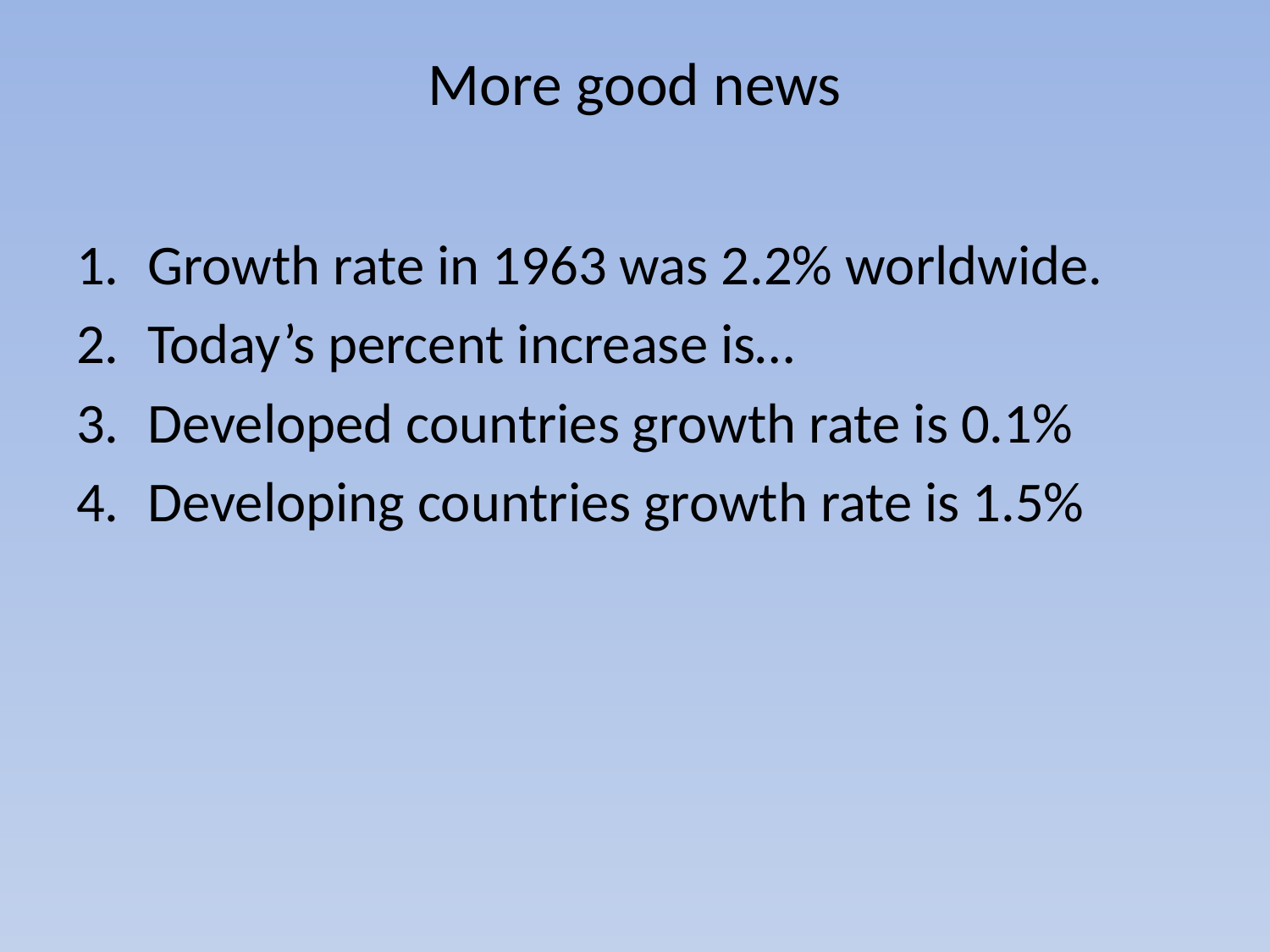

# More good news
Growth rate in 1963 was 2.2% worldwide.
Today’s percent increase is…
Developed countries growth rate is 0.1%
Developing countries growth rate is 1.5%